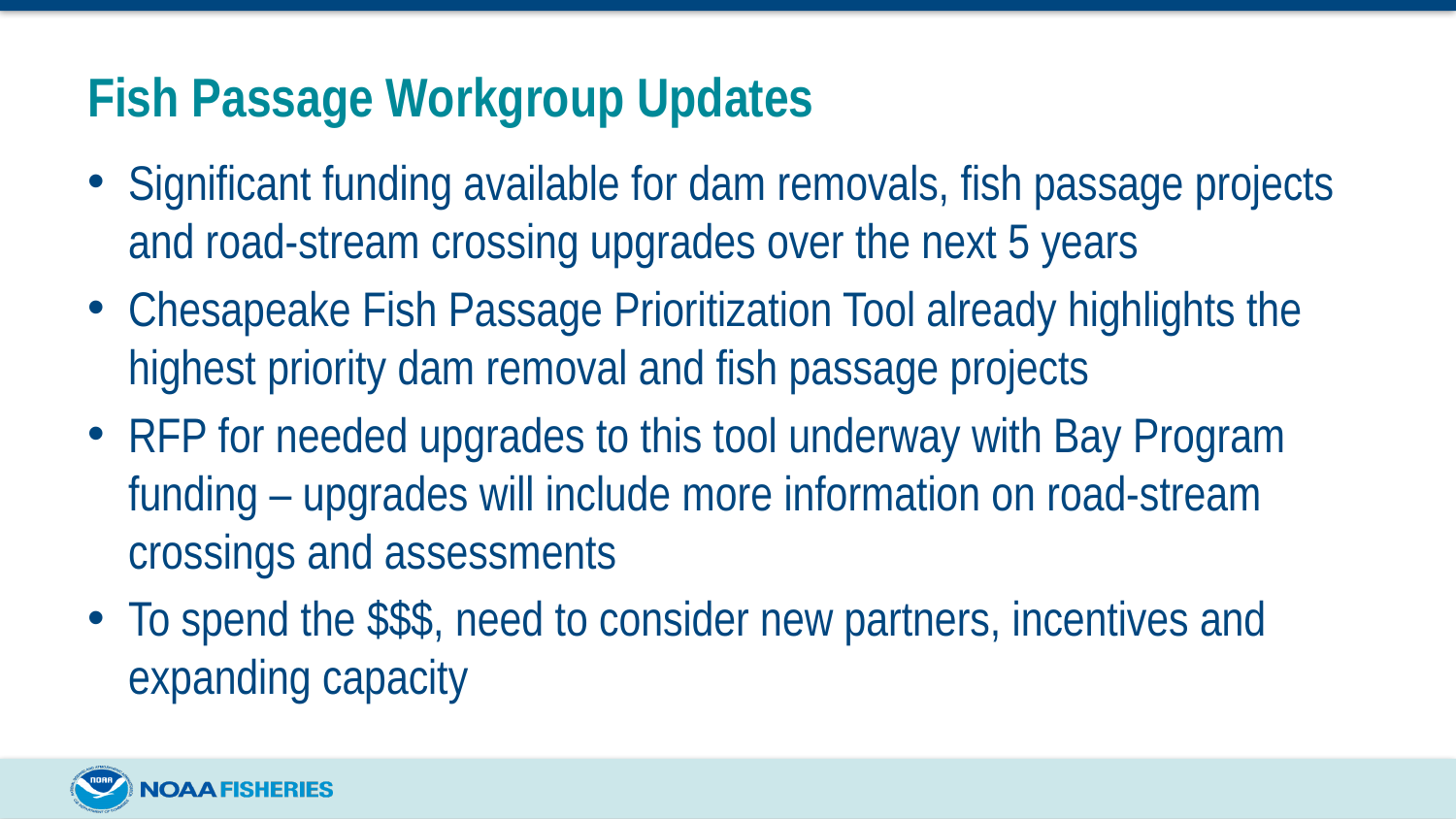

# Fish Passage Workgroup Updates
Significant funding available for dam removals, fish passage projects and road-stream crossing upgrades over the next 5 years
Chesapeake Fish Passage Prioritization Tool already highlights the highest priority dam removal and fish passage projects
RFP for needed upgrades to this tool underway with Bay Program funding – upgrades will include more information on road-stream crossings and assessments
To spend the $$$, need to consider new partners, incentives and expanding capacity